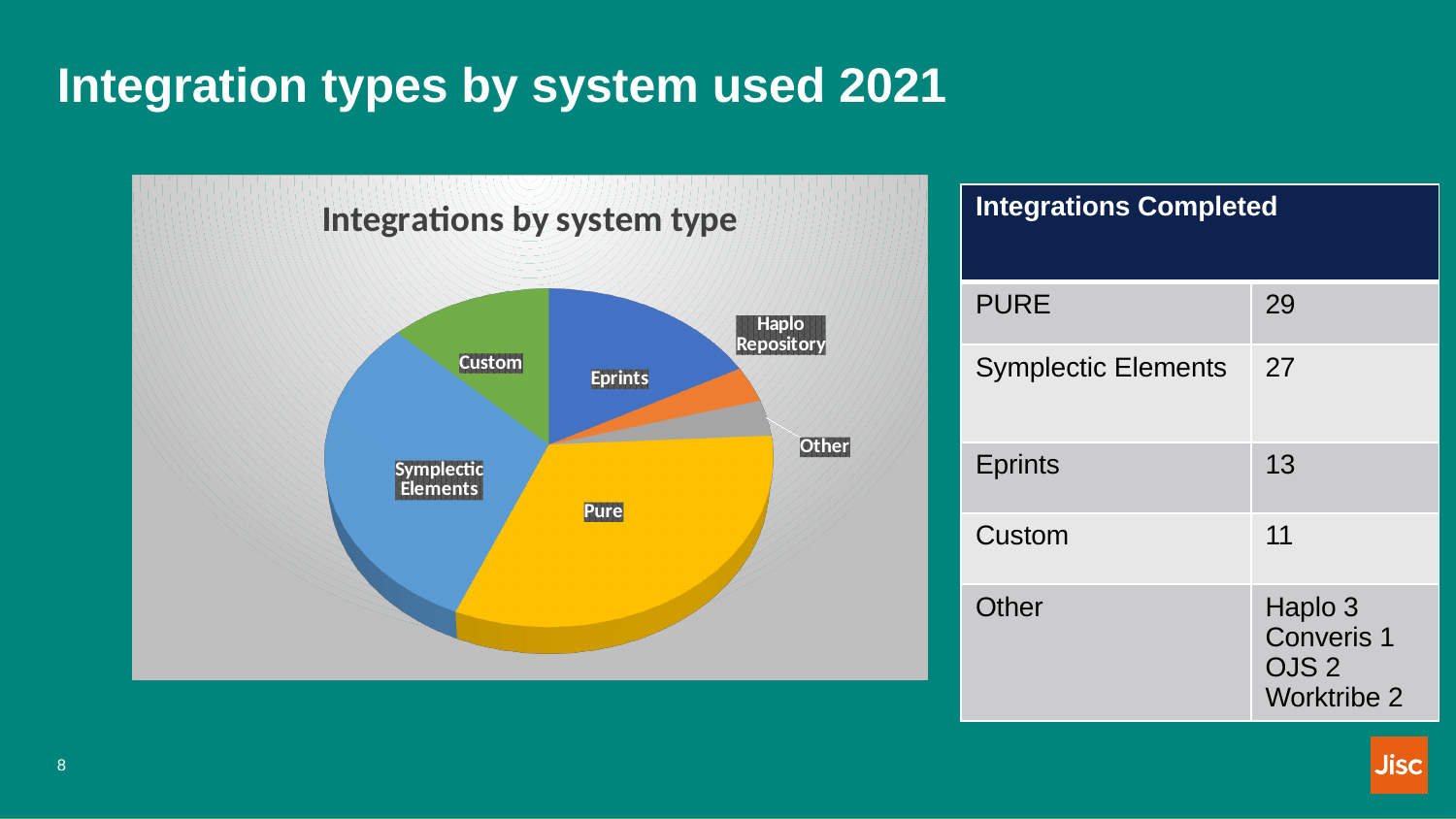

# Integration types by system used 2021

[unsupported chart]

| Integrations Completed |  |
| --- | --- |
| PURE | 29 |
| Symplectic Elements | 27 |
| Eprints | 13 |
| Custom | 11 |
| Other | Haplo 3 Converis 1 OJS 2 Worktribe 2 |
8